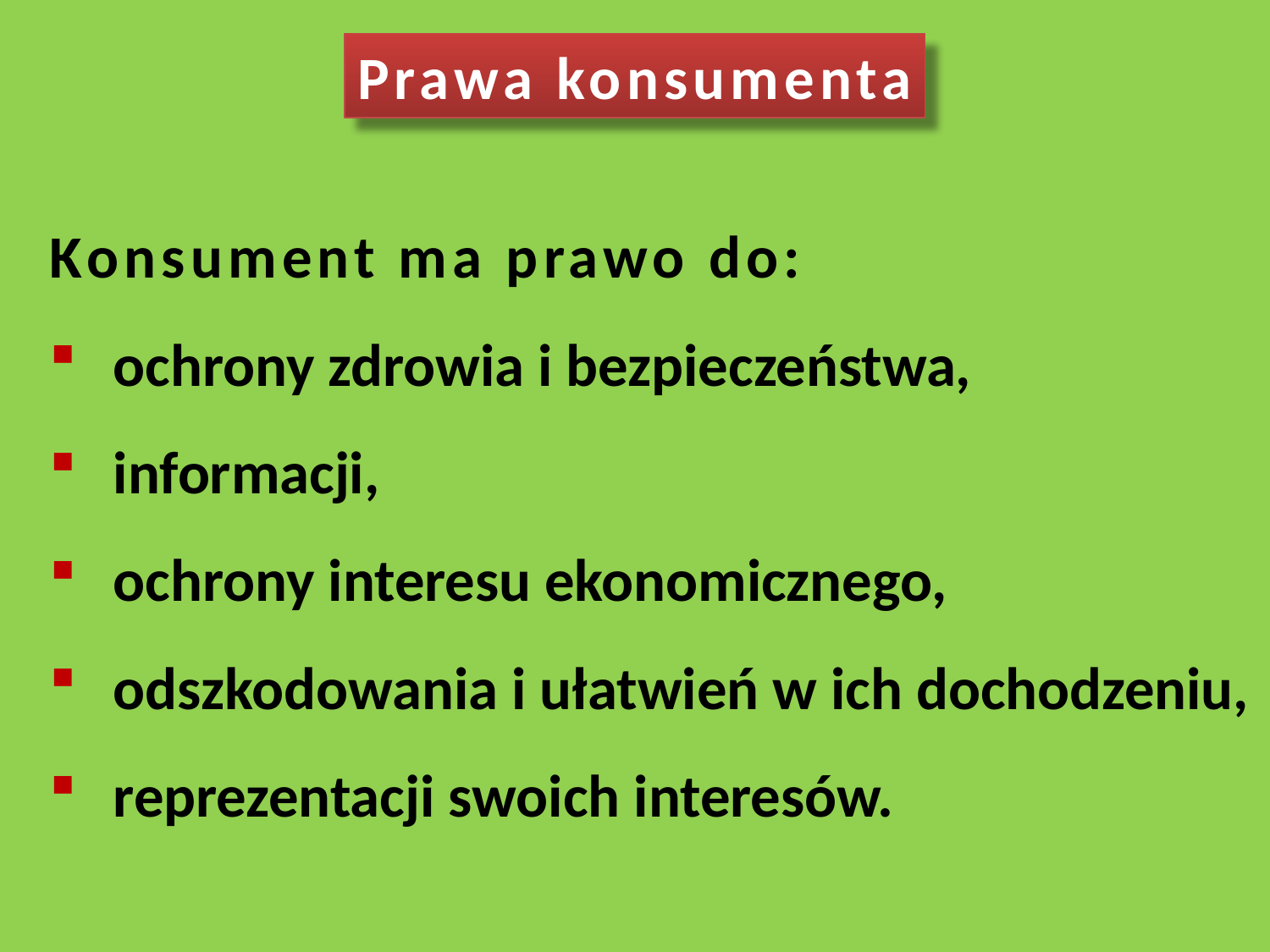

Prawa konsumenta
Konsument ma prawo do:
ochrony zdrowia i bezpieczeństwa,
informacji,
ochrony interesu ekonomicznego,
odszkodowania i ułatwień w ich dochodzeniu,
reprezentacji swoich interesów.